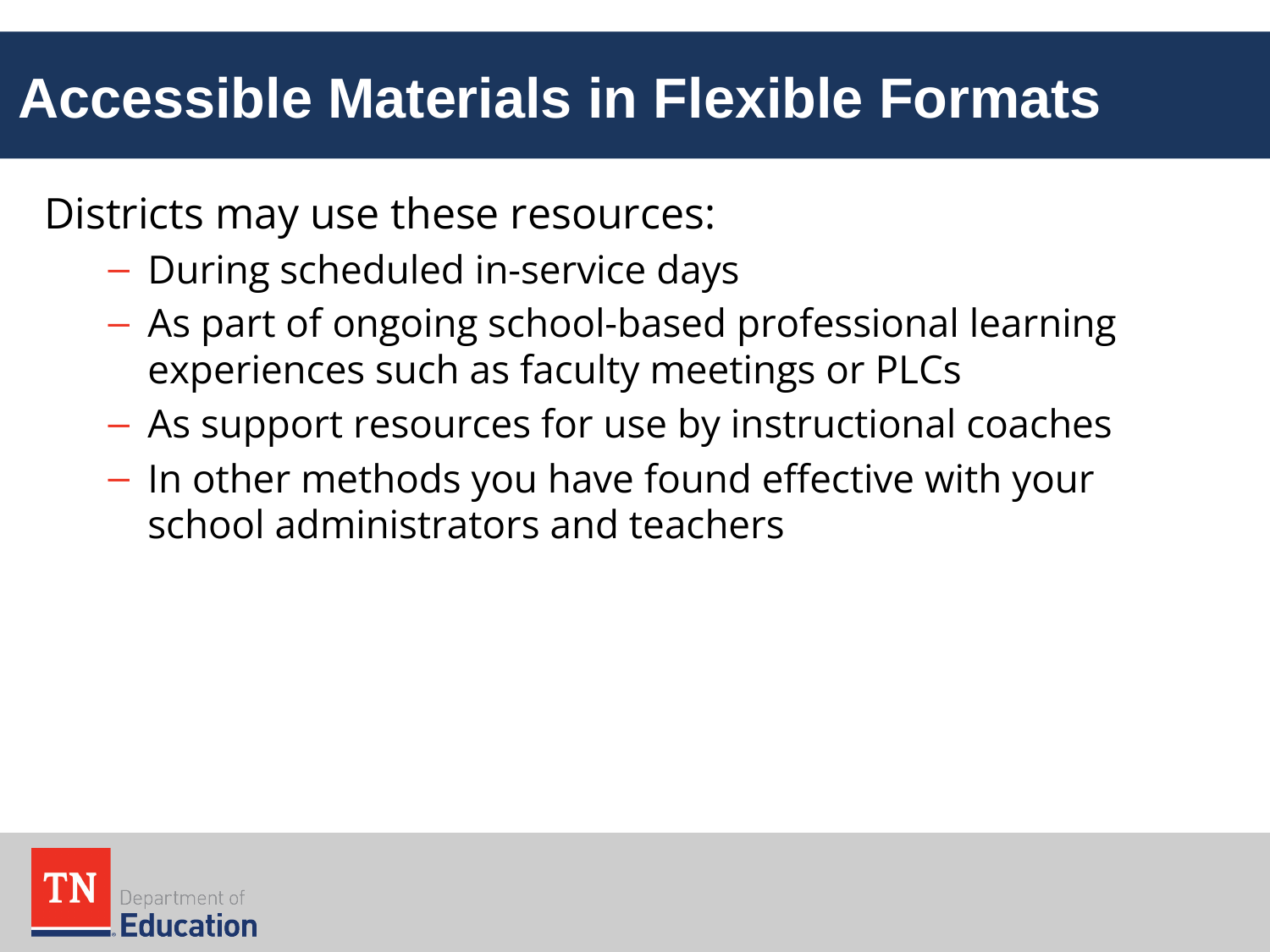

# Accessible Materials in Flexible Formats
Districts may use these resources:
During scheduled in-service days
As part of ongoing school-based professional learning experiences such as faculty meetings or PLCs
As support resources for use by instructional coaches
In other methods you have found effective with your school administrators and teachers